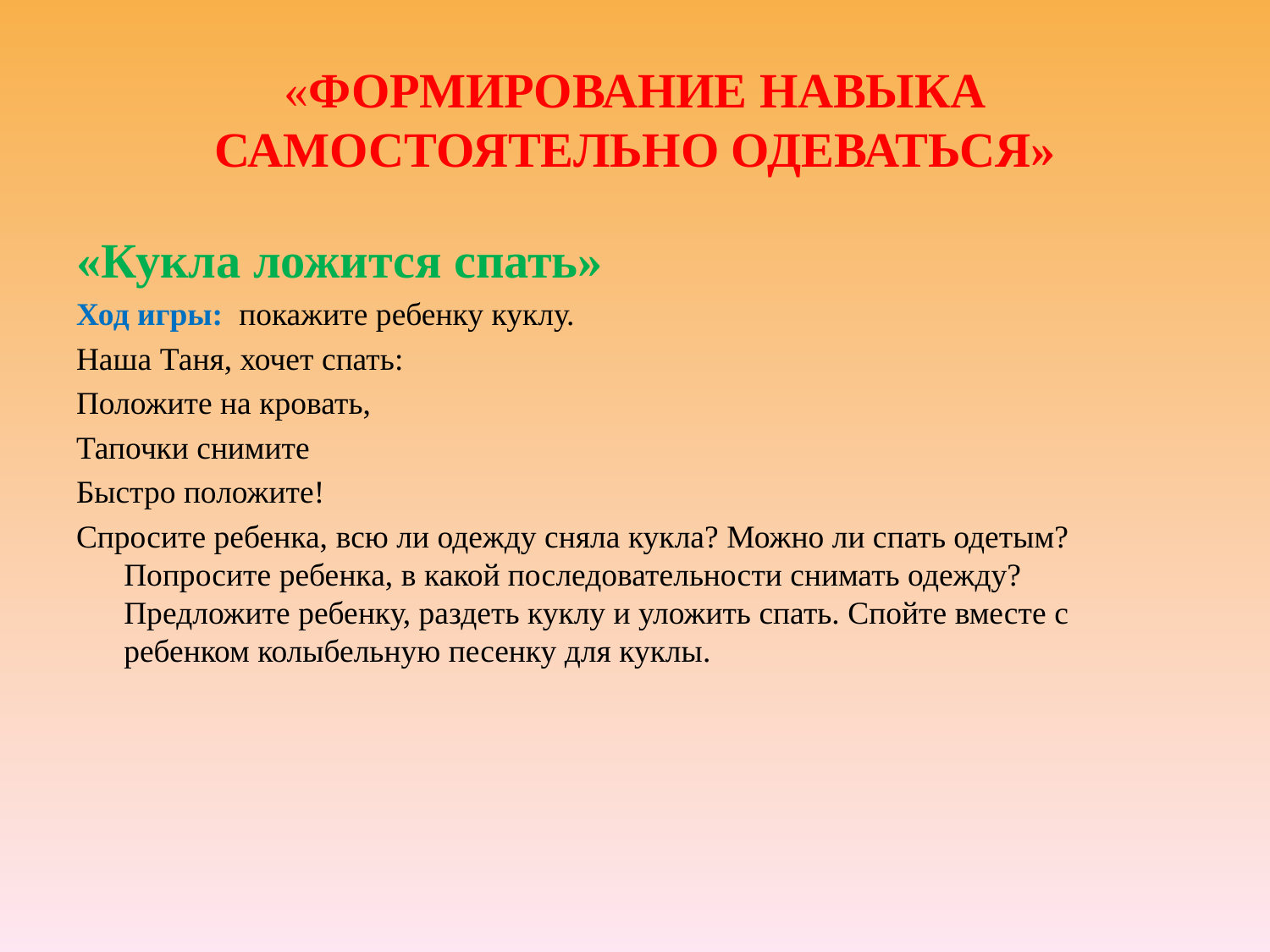

# «ФОРМИРОВАНИЕ НАВЫКА САМОСТОЯТЕЛЬНО ОДЕВАТЬСЯ»
«Кукла ложится спать»
Ход игры:  покажите ребенку куклу.
Наша Таня, хочет спать:
Положите на кровать,
Тапочки снимите
Быстро положите!
Спросите ребенка, всю ли одежду сняла кукла? Можно ли спать одетым? Попросите ребенка, в какой последовательности снимать одежду? Предложите ребенку, раздеть куклу и уложить спать. Спойте вместе с ребенком колыбельную песенку для куклы.